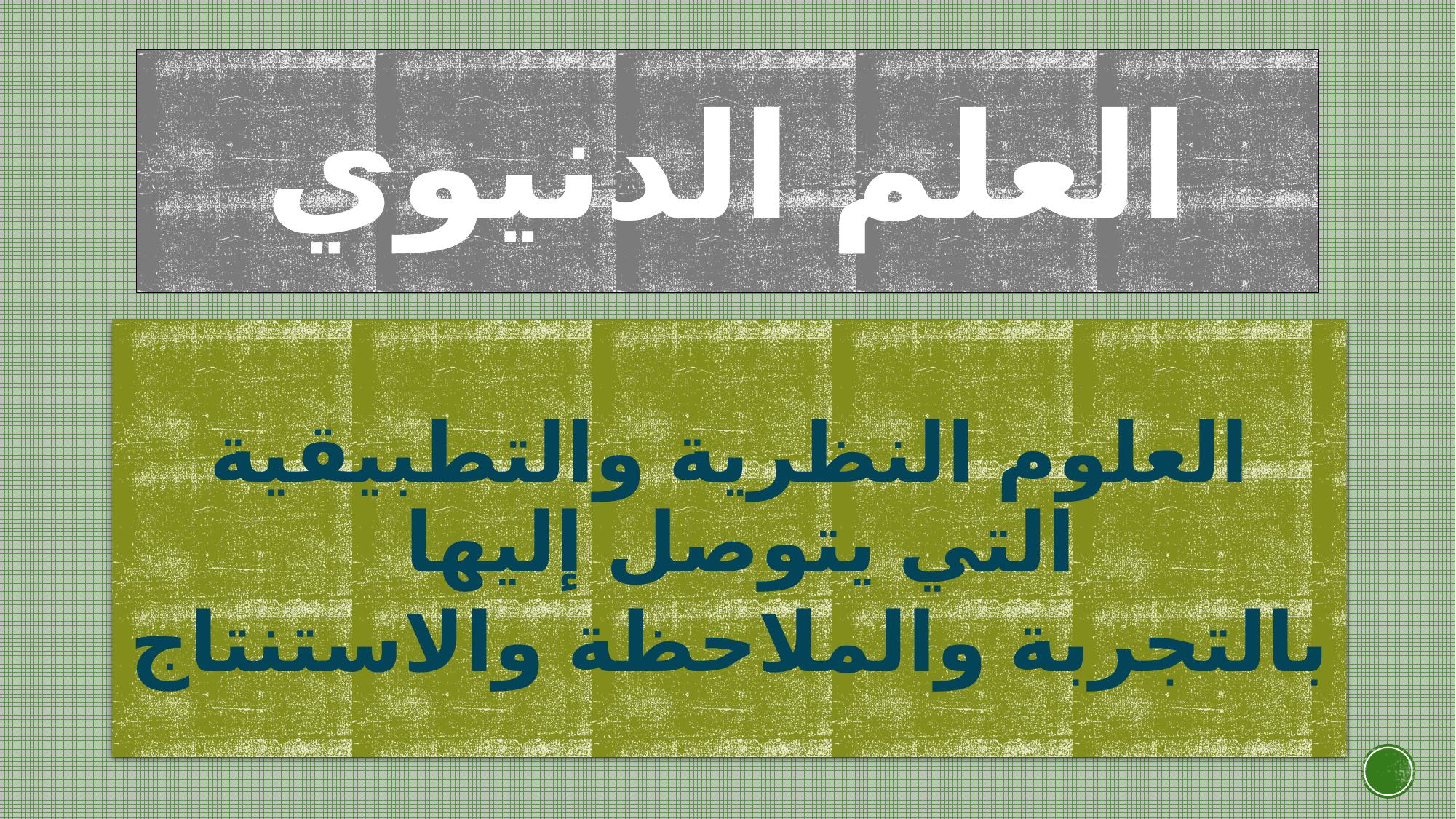

# العلم الدنيوي

العلوم النظرية والتطبيقية التي يتوصل إليها
بالتجربة والملاحظة والاستنتاج